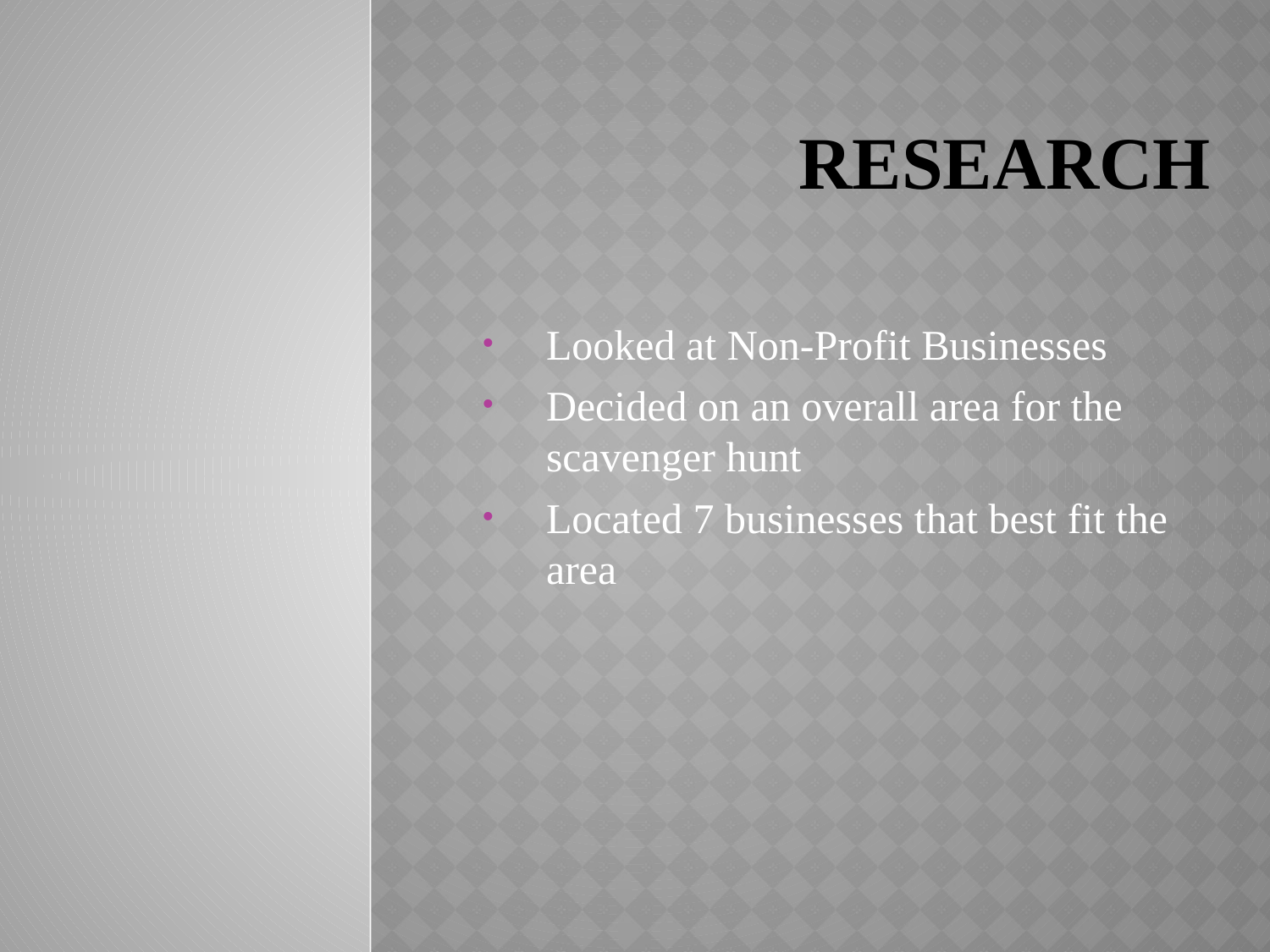

# Research
Looked at Non-Profit Businesses
Decided on an overall area for the scavenger hunt
Located 7 businesses that best fit the area